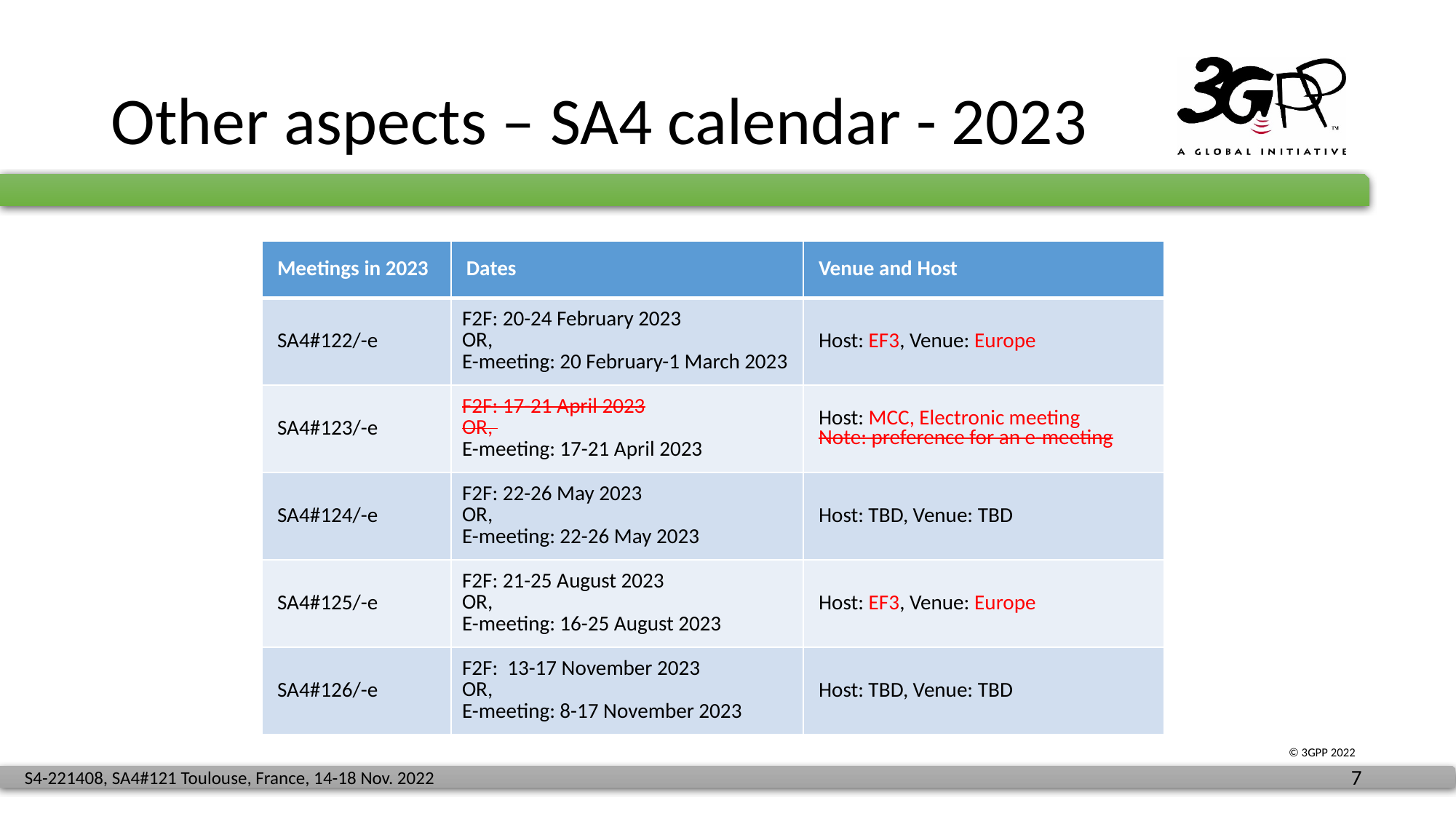

# Other aspects – SA4 calendar - 2023

| Meetings in 2023 | Dates | Venue and Host |
| --- | --- | --- |
| SA4#122/-e | F2F: 20-24 February 2023 OR,  E-meeting: 20 February-1 March 2023 | Host: EF3, Venue: Europe |
| SA4#123/-e | F2F: 17-21 April 2023 OR,  E-meeting: 17-21 April 2023 | Host: MCC, Electronic meeting Note: preference for an e-meeting |
| SA4#124/-e | F2F: 22-26 May 2023 OR,  E-meeting: 22-26 May 2023 | Host: TBD, Venue: TBD |
| SA4#125/-e | F2F: 21-25 August 2023 OR,  E-meeting: 16-25 August 2023 | Host: EF3, Venue: Europe |
| SA4#126/-e | F2F:  13-17 November 2023 OR,  E-meeting: 8-17 November 2023 | Host: TBD, Venue: TBD |